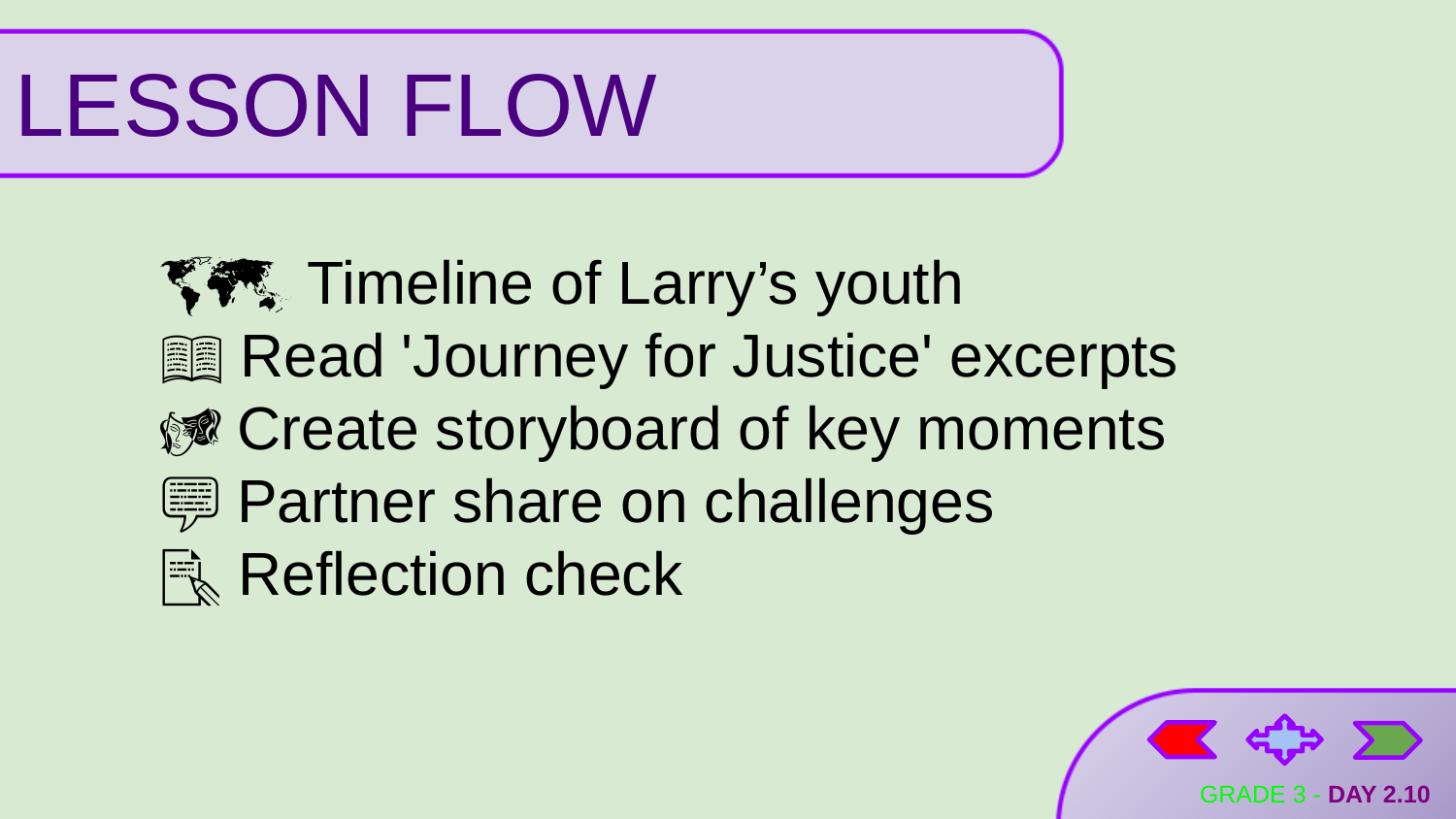

# LESSON FLOW

🗺️ Timeline of Larry’s youth
📖 Read 'Journey for Justice' excerpts
🎭 Create storyboard of key moments
💬 Partner share on challenges
📝 Reflection check

GRADE 3 - DAY 2.10